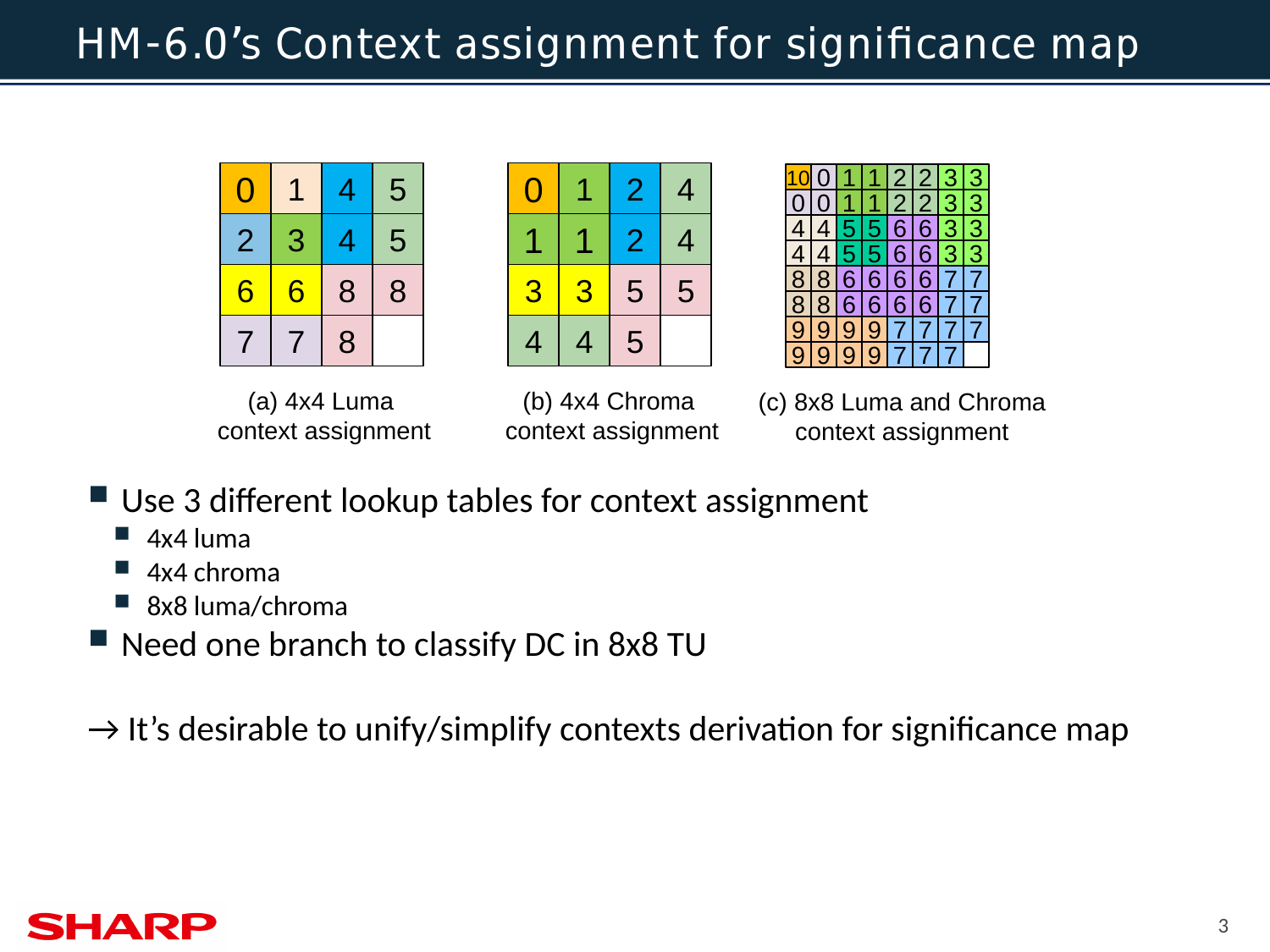

# HM-6.0’s Context assignment for significance map

Use 3 different lookup tables for context assignment
4x4 luma
4x4 chroma
8x8 luma/chroma
Need one branch to classify DC in 8x8 TU

→ It’s desirable to unify/simplify contexts derivation for significance map
0
1
4
5
2
3
4
5
6
6
8
8
7
7
8

(a) 4x4 Luma
context assignment
0
1
2
4
1
1
2
4
3
3
5
5
4
4
5

(b) 4x4 Chroma
context assignment
10
0
1
1
2
2
3
3
0
0
1
1
2
2
3
3
4
4
5
5
6
6
3
3
4
4
5
5
6
6
3
3
8
8
6
6
6
6
7
7
8
8
6
6
6
6
7
7
9
9
9
9
7
7
7
7
9
9
9
9
7
7
7

(c) 8x8 Luma and Chroma
context assignment
3